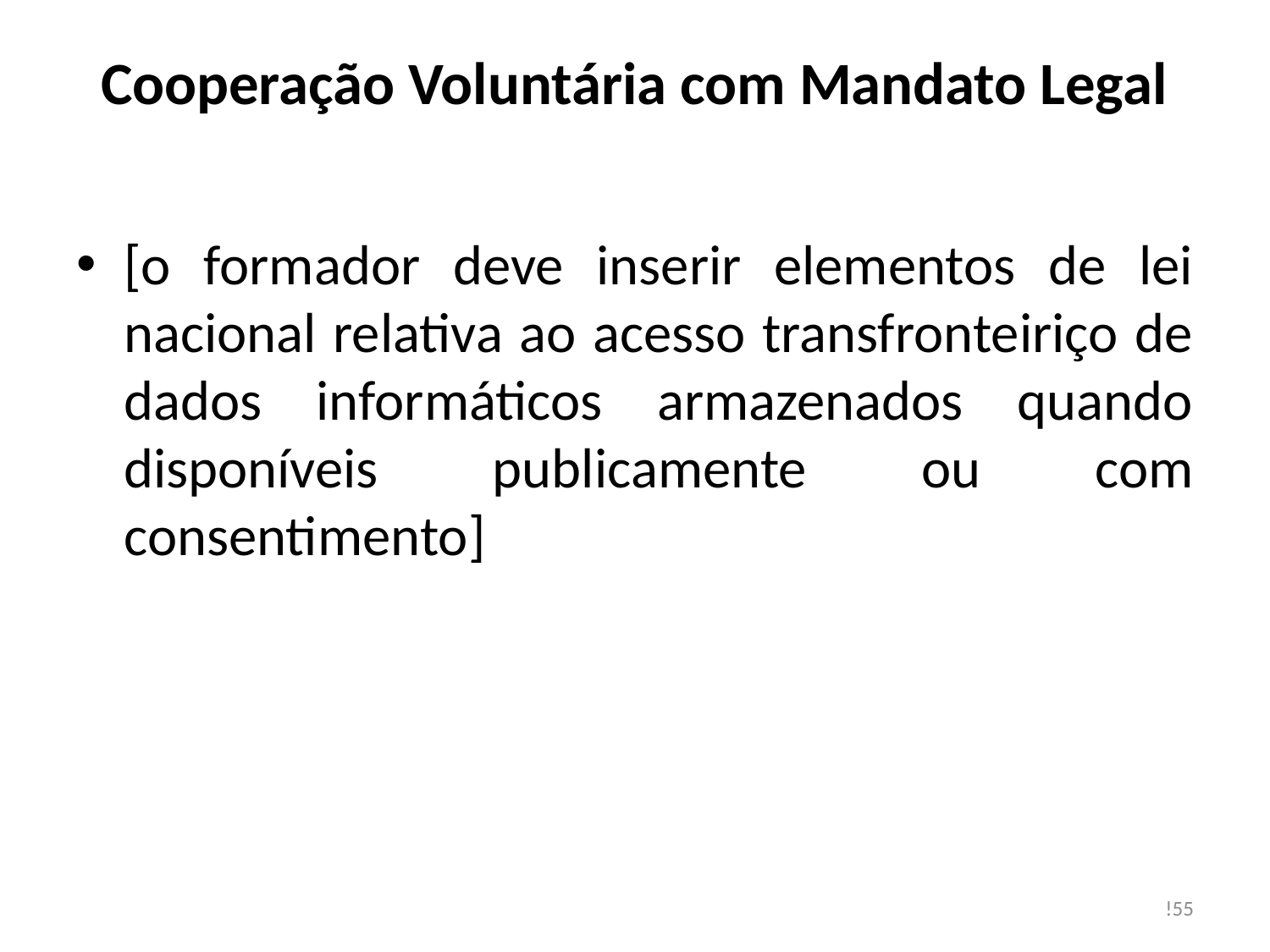

# Cooperação Voluntária com Mandato Legal
[o formador deve inserir elementos de lei nacional relativa ao acesso transfronteiriço de dados informáticos armazenados quando disponíveis publicamente ou com consentimento]
!55